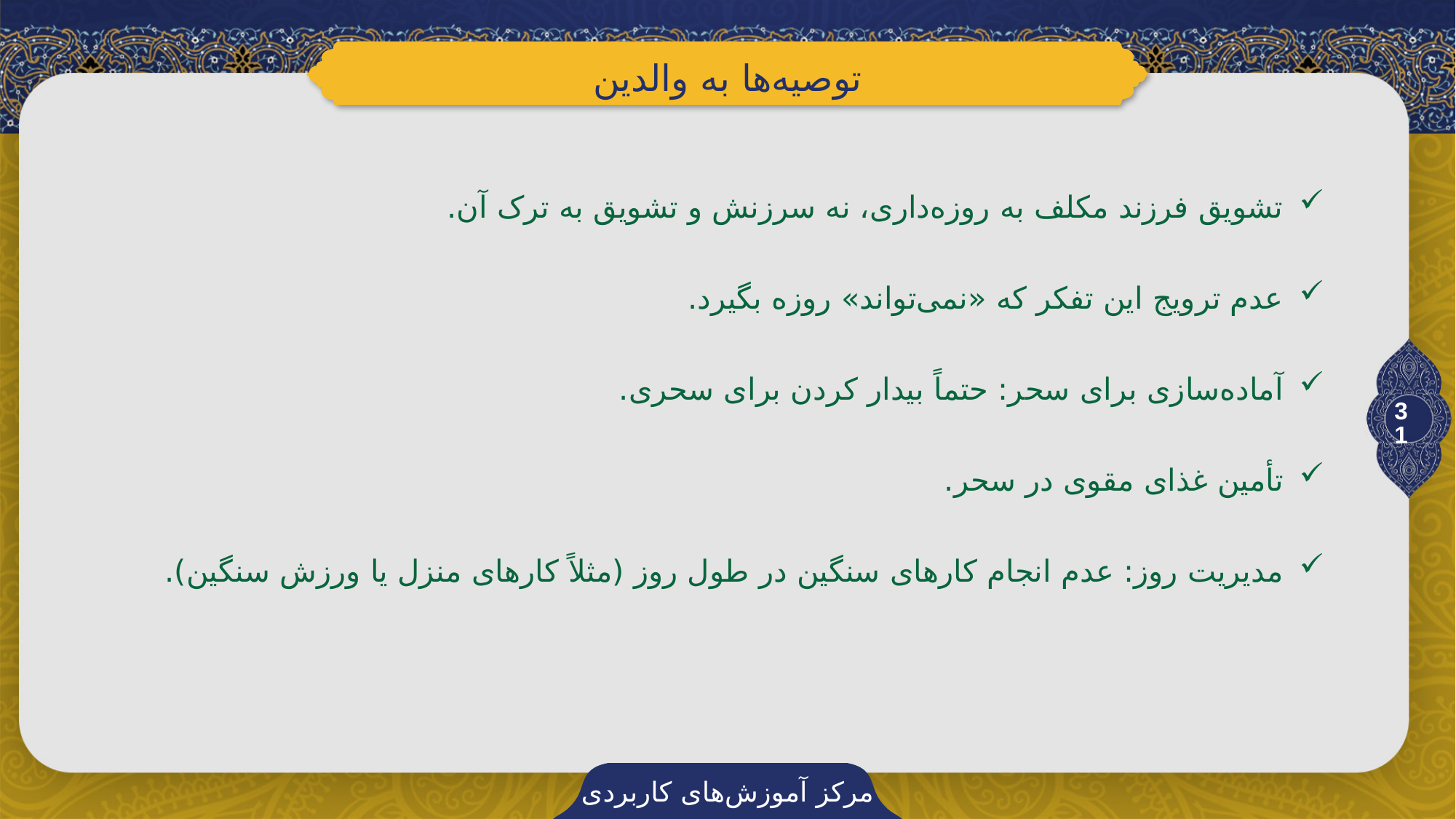

توصیه‌ها به والدین

تشویق فرزند مکلف به روزه‌داری، نه سرزنش و تشویق به ترک آن.
عدم ترویج این تفکر که «نمی‌تواند» روزه بگیرد.
آماده‌سازی برای سحر: حتماً بیدار کردن برای سحری.
تأمین غذای مقوی در سحر.
مدیریت روز: عدم انجام کارهای سنگین در طول روز (مثلاً کارهای منزل یا ورزش سنگین).
31
مرکز آموزش‌های کاربردی